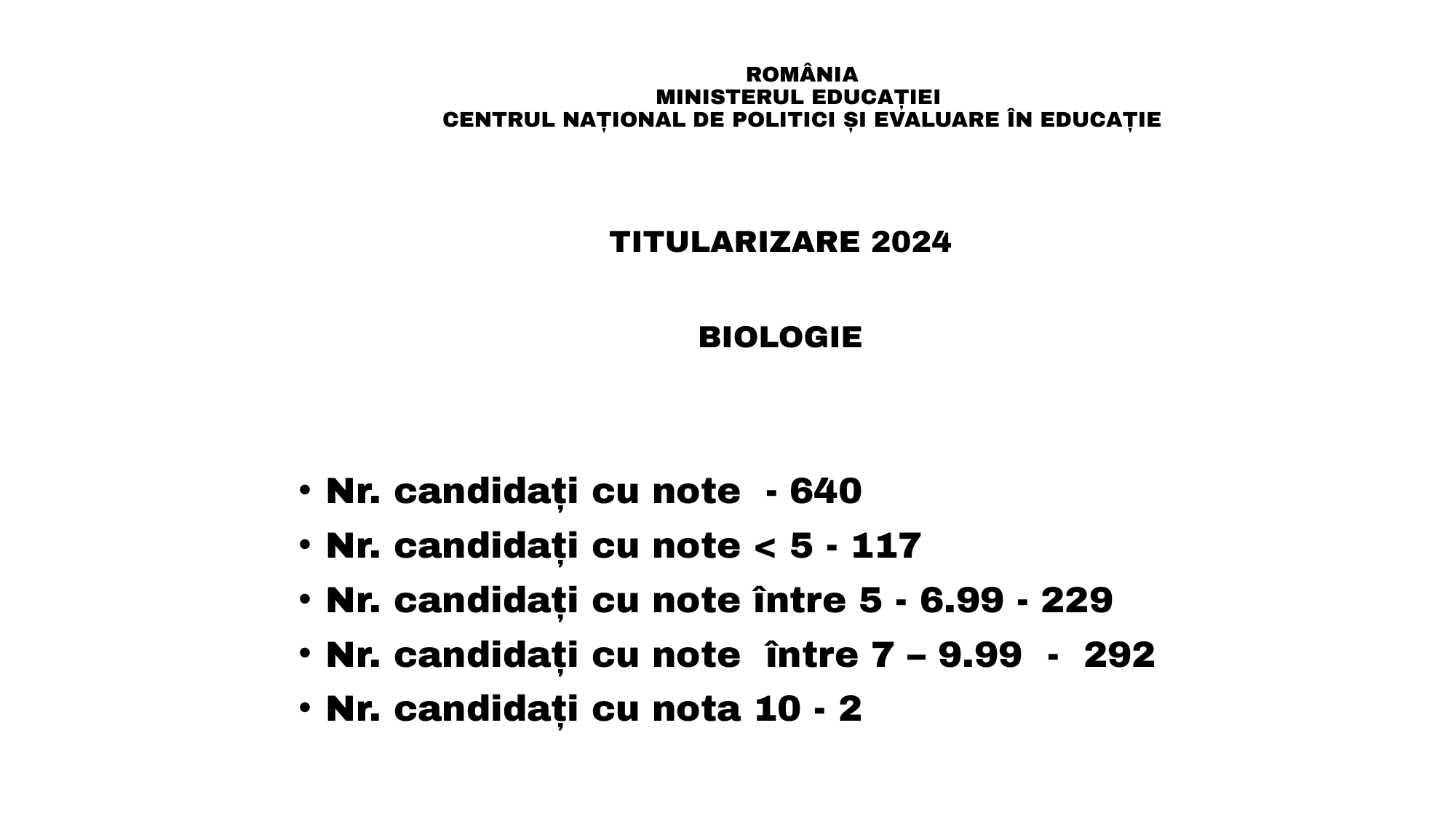

# ROMÂNIA MINISTERUL EDUCAŢIEI CENTRUL NAŢIONAL DE POLITICI ȘI EVALUARE ÎN EDUCAȚIE
TITULARIZARE 2024

BIOLOGIE

Nr. candidaţi cu note  - 640
Nr. candidaţi cu note < 5 - 117
Nr. candidaţi cu note între 5 - 6.99 - 229
Nr. candidaţi cu note  între 7 – 9.99  -  292
Nr. candidaţi cu nota 10 - 2